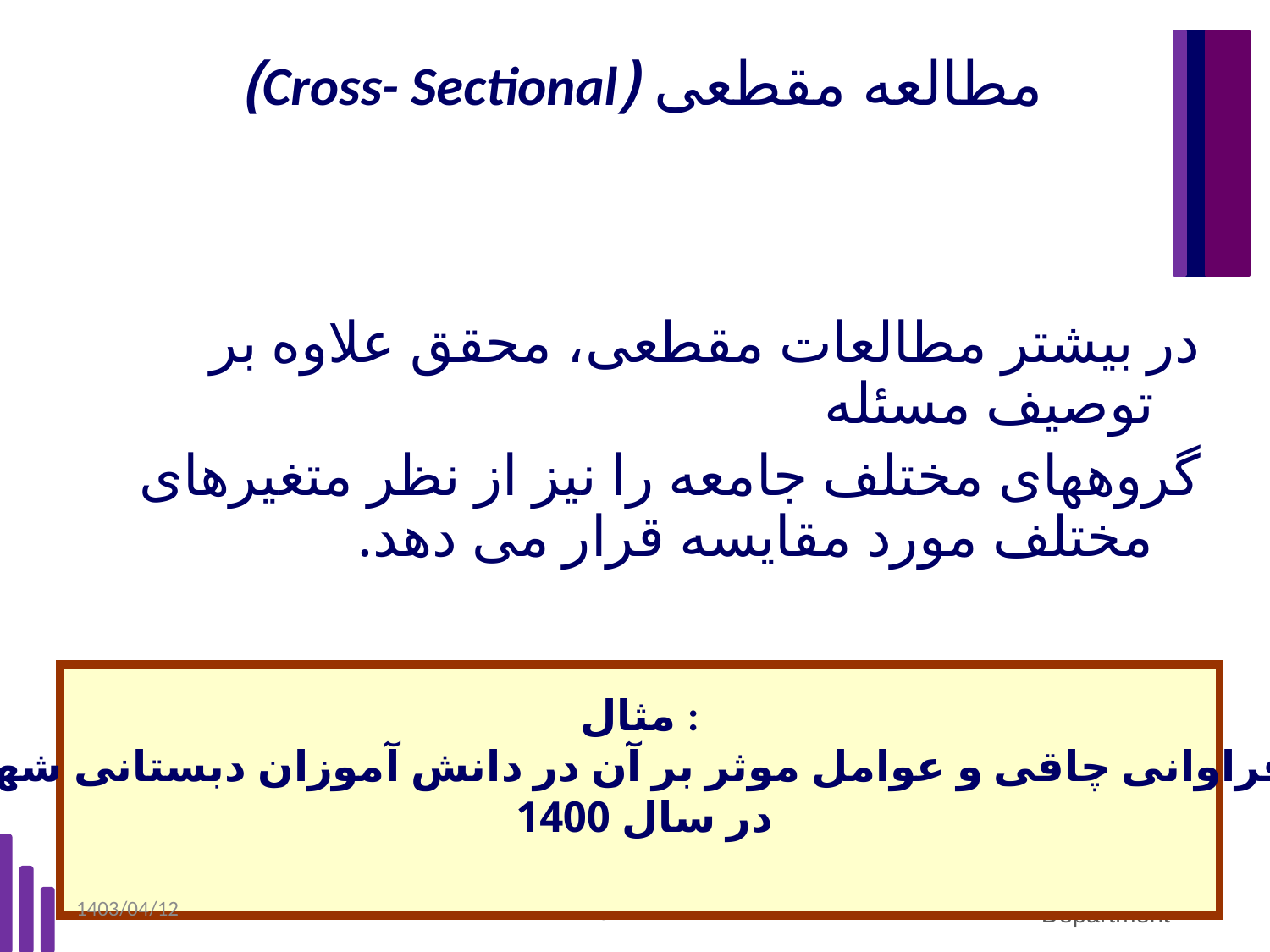

# مطالعه مقطعی (Cross- Sectional)
در بیشتر مطالعات مقطعی، محقق علاوه بر توصیف مسئله
گروههای مختلف جامعه را نیز از نظر متغیرهای مختلف مورد مقایسه قرار می دهد.

مثال :
بررسی فراوانی چاقی و عوامل موثر بر آن در دانش آموزان دبستانی شهر کرمان
 در سال 1400

1403/04/12
Ahmad Naghibzadeh-Tahami